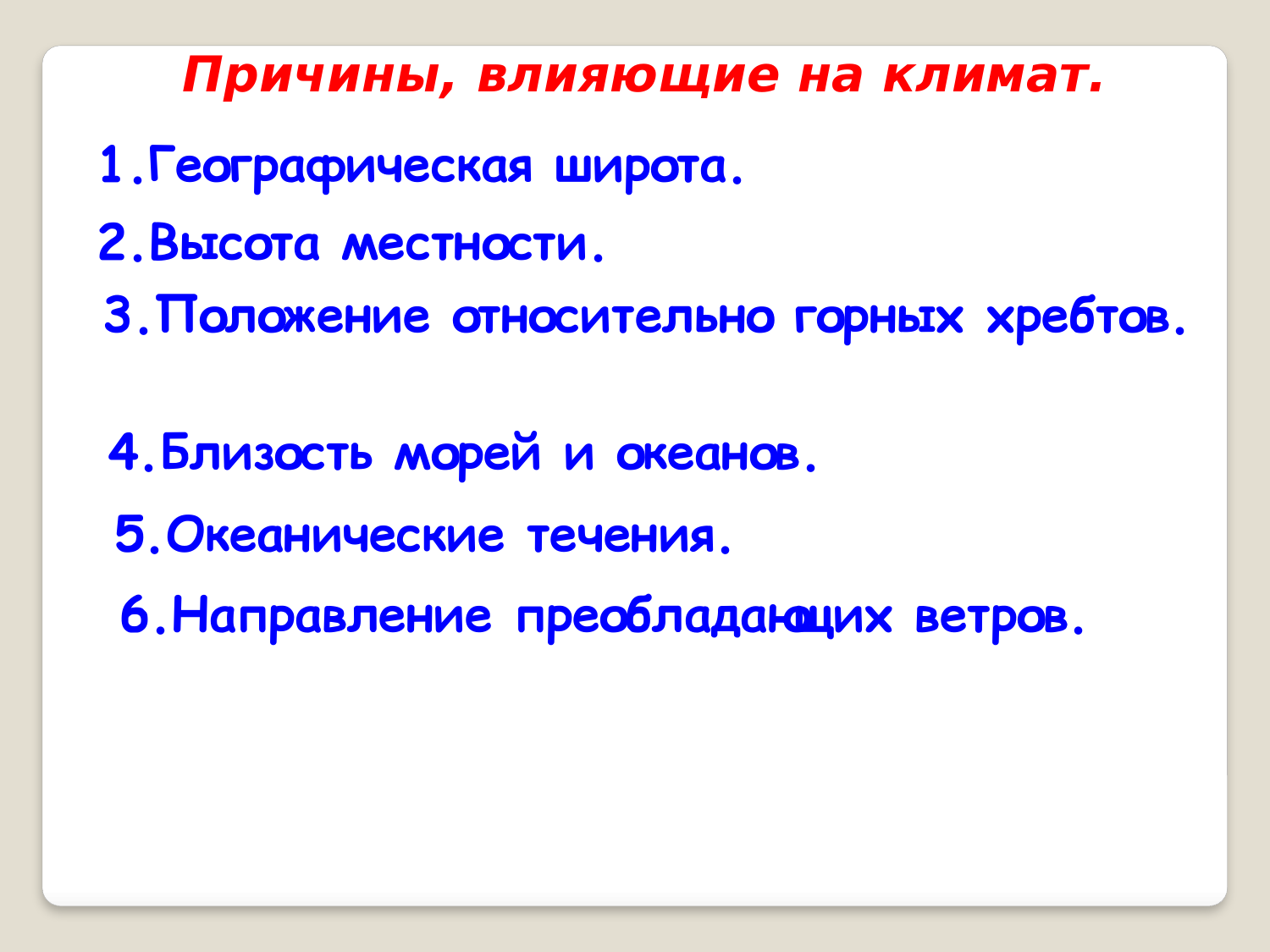

Причины, влияющие на климат.
Географическая широта.
2.Высота местности.
 3.Положение относительно горных хребтов.
  4.Близость морей и океанов.
   5.Океанические течения.
    6.Направление преобладающих ветров.